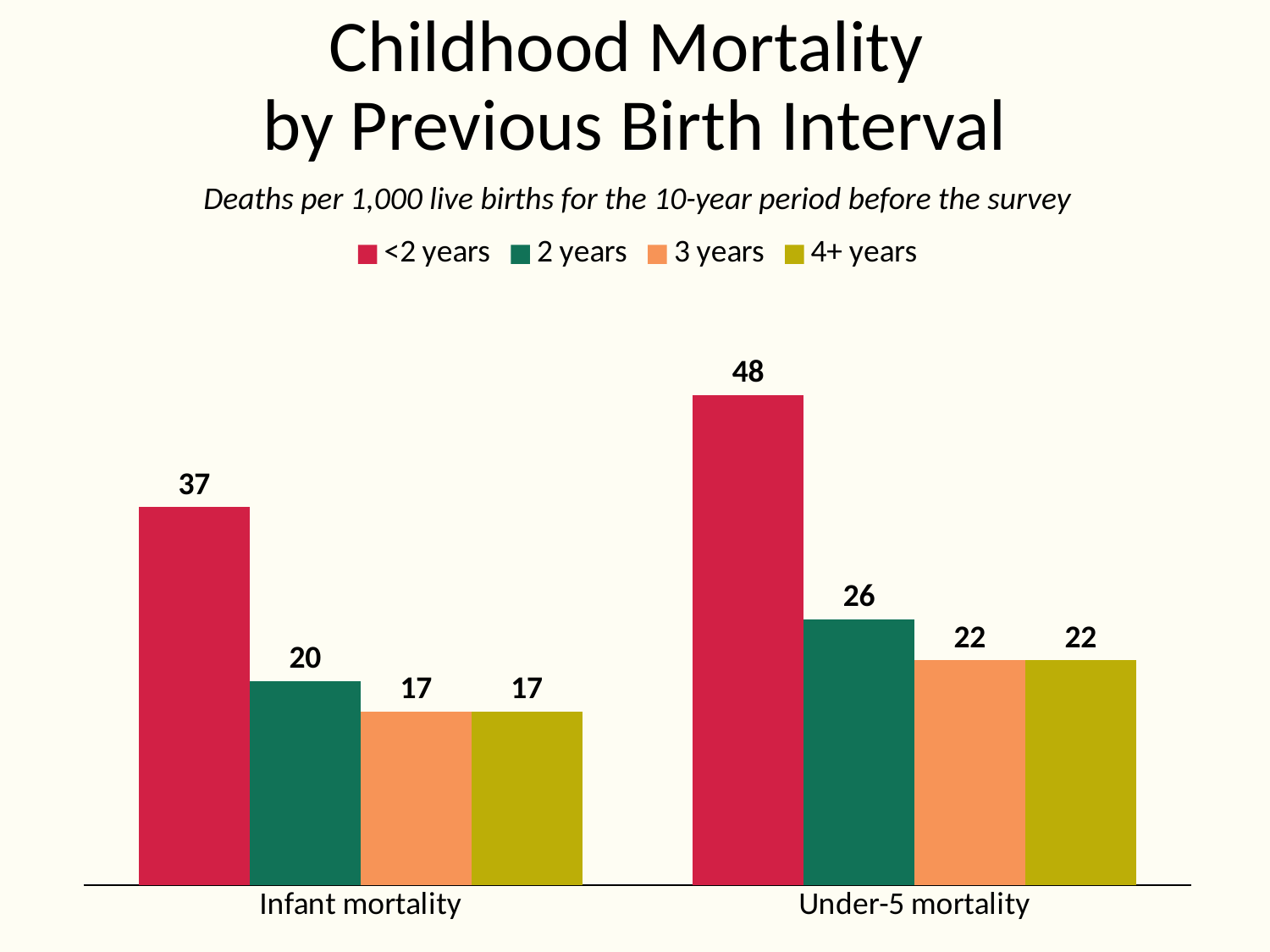

# Childhood Mortality by Previous Birth Interval
Deaths per 1,000 live births for the 10-year period before the survey

### Chart

| Category | <2 years | 2 years | 3 years | 4+ years |
|---|---|---|---|---|
| Infant mortality | 37.0 | 20.0 | 17.0 | 17.0 |
| Under-5 mortality | 48.0 | 26.0 | 22.0 | 22.0 |